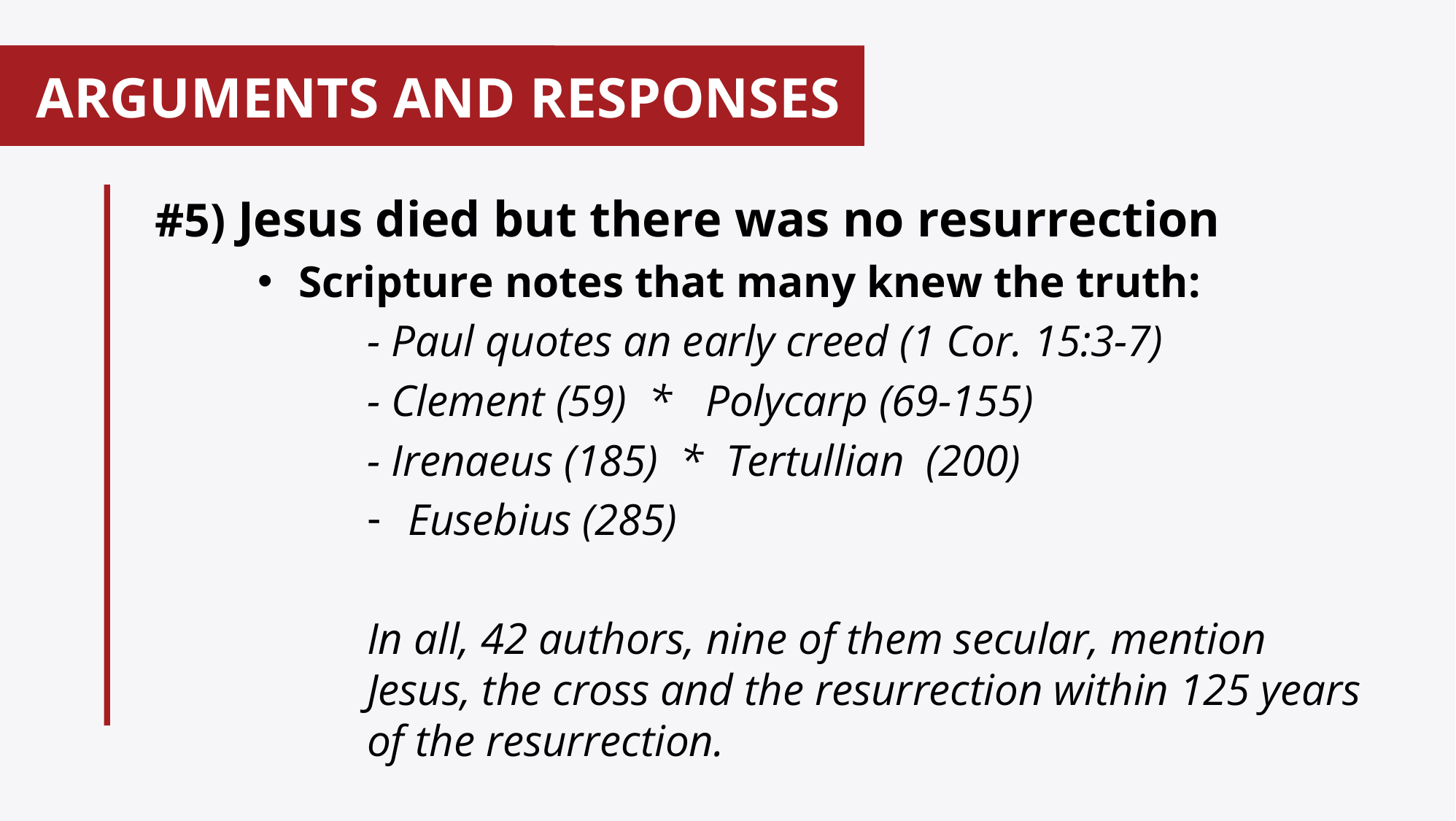

ARGUMENTS AND RESPONSES
#
#5) Jesus died but there was no resurrection
Scripture notes that many knew the truth:
- Paul quotes an early creed (1 Cor. 15:3-7)
- Clement (59)  *   Polycarp (69-155)
- Irenaeus (185)  *  Tertullian  (200)
Eusebius (285)

In all, 42 authors, nine of them secular, mention Jesus, the cross and the resurrection within 125 years of the resurrection.